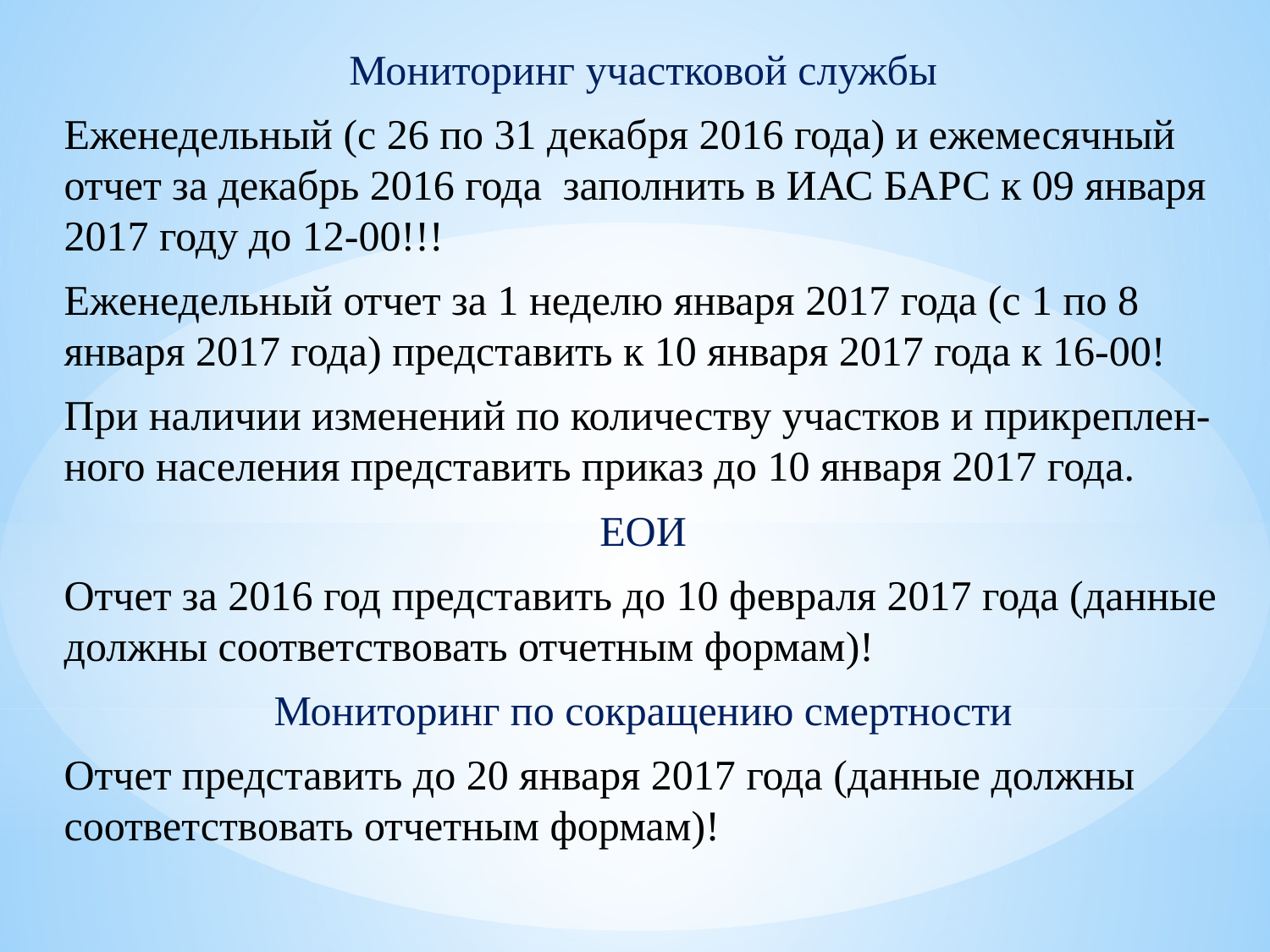

Мониторинг участковой службы
Еженедельный (с 26 по 31 декабря 2016 года) и ежемесячный отчет за декабрь 2016 года  заполнить в ИАС БАРС к 09 января 2017 году до 12-00!!!
Еженедельный отчет за 1 неделю января 2017 года (с 1 по 8 января 2017 года) представить к 10 января 2017 года к 16-00!
При наличии изменений по количеству участков и прикреплен-ного населения представить приказ до 10 января 2017 года.
ЕОИ
Отчет за 2016 год представить до 10 февраля 2017 года (данные должны соответствовать отчетным формам)!
Мониторинг по сокращению смертности
Отчет представить до 20 января 2017 года (данные должны соответствовать отчетным формам)!